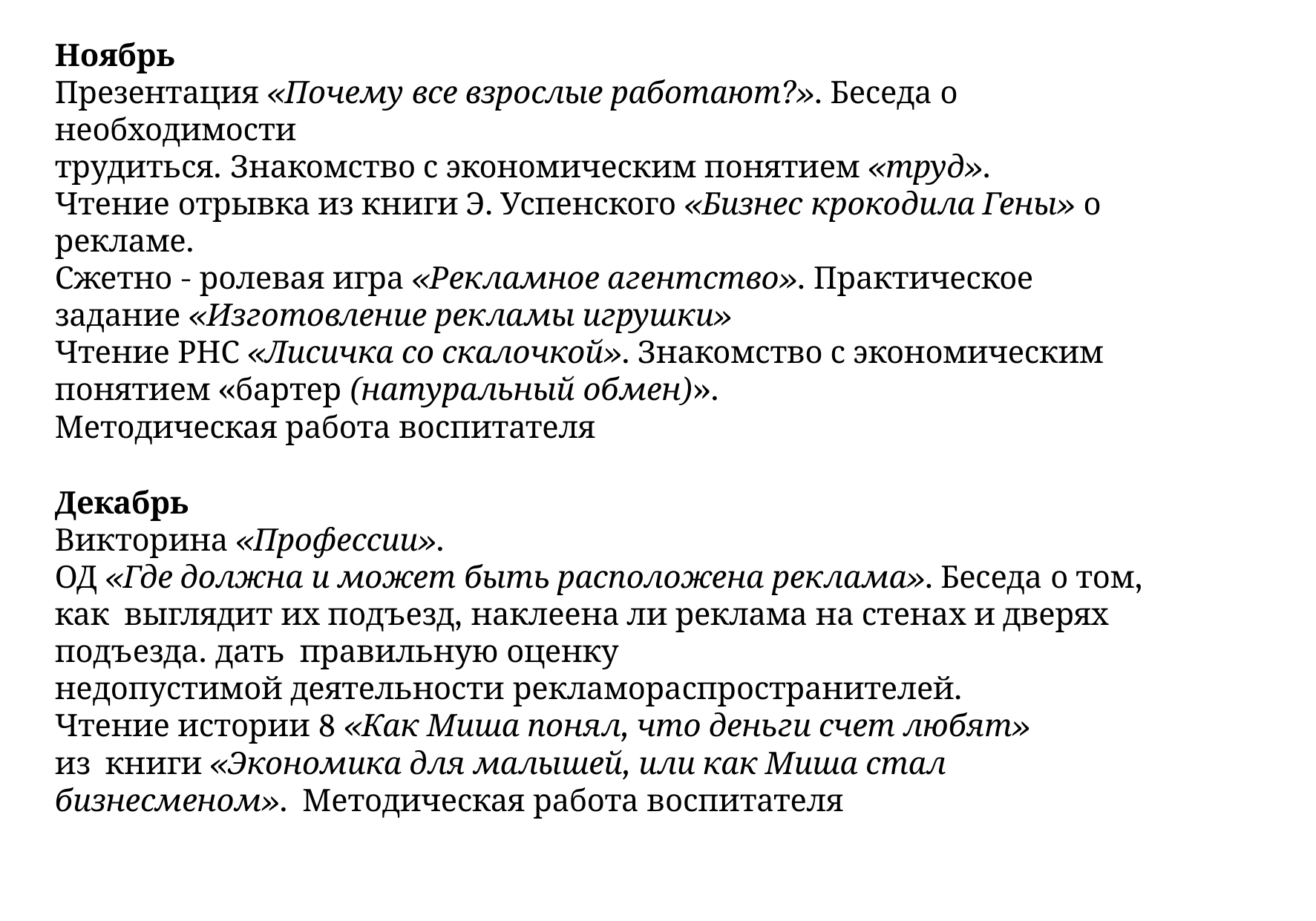

Ноябрь
Презентация «Почему все взрослые работают?». Беседа о необходимости
трудиться. Знакомство с экономическим понятием «труд».
Чтение отрывка из книги Э. Успенского «Бизнес крокодила Гены» о рекламе.
Сжетно - ролевая игра «Рекламное агентство». Практическое
задание «Изготовление рекламы игрушки»
Чтение РНС «Лисичка со скалочкой». Знакомство с экономическим
понятием «бартер (натуральный обмен)».
Методическая работа воспитателя

Декабрь
Викторина «Профессии».
ОД «Где должна и может быть расположена реклама». Беседа о том, как  выглядит их подъезд, наклеена ли реклама на стенах и дверях подъезда. дать  правильную оценку
недопустимой деятельности рекламораспространителей.
Чтение истории 8 «Как Миша понял, что деньги счет любят» из  книги «Экономика для малышей, или как Миша стал бизнесменом».  Методическая работа воспитателя